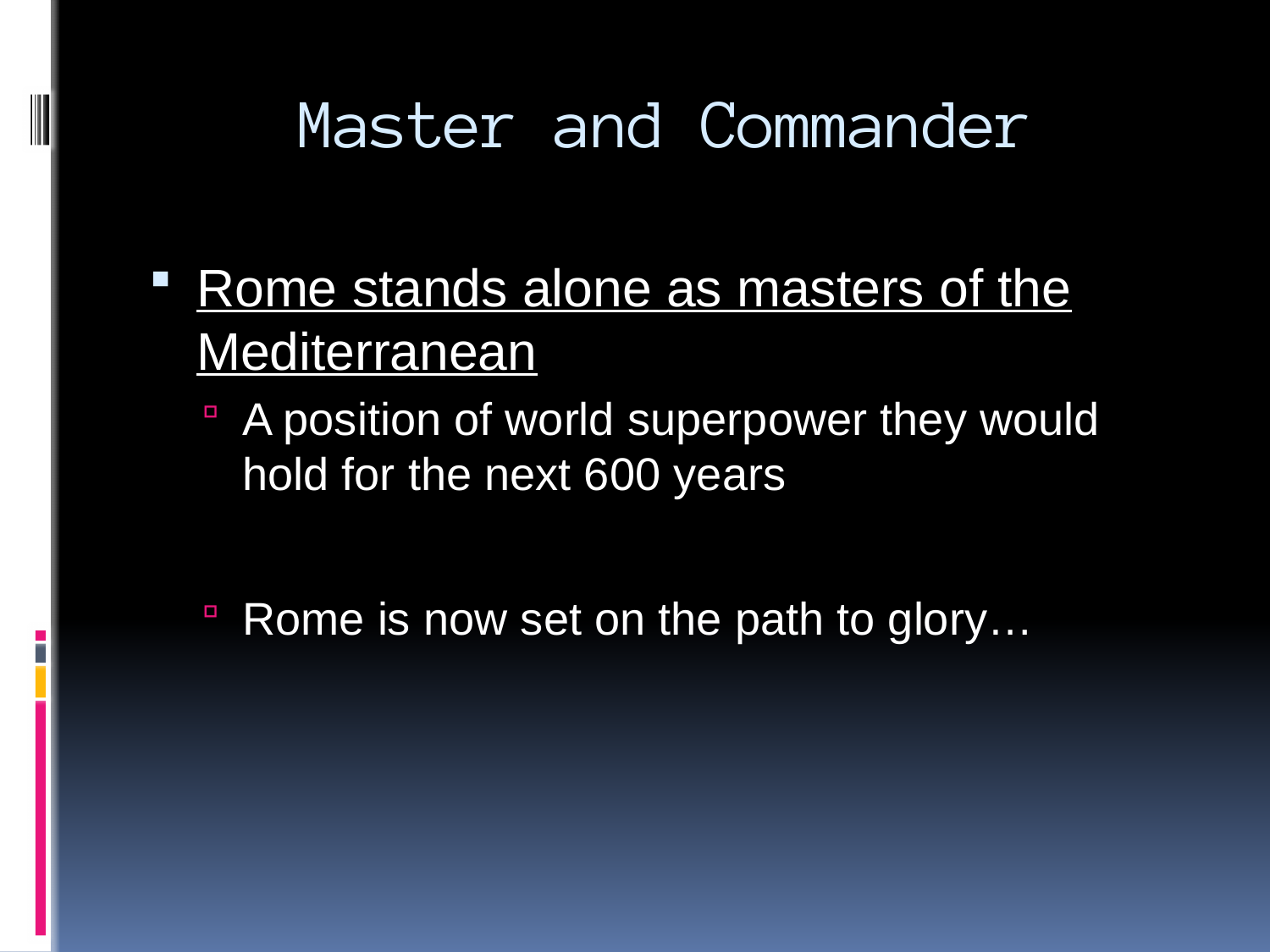

# Master and Commander
Rome stands alone as masters of the Mediterranean
A position of world superpower they would hold for the next 600 years

Rome is now set on the path to glory…